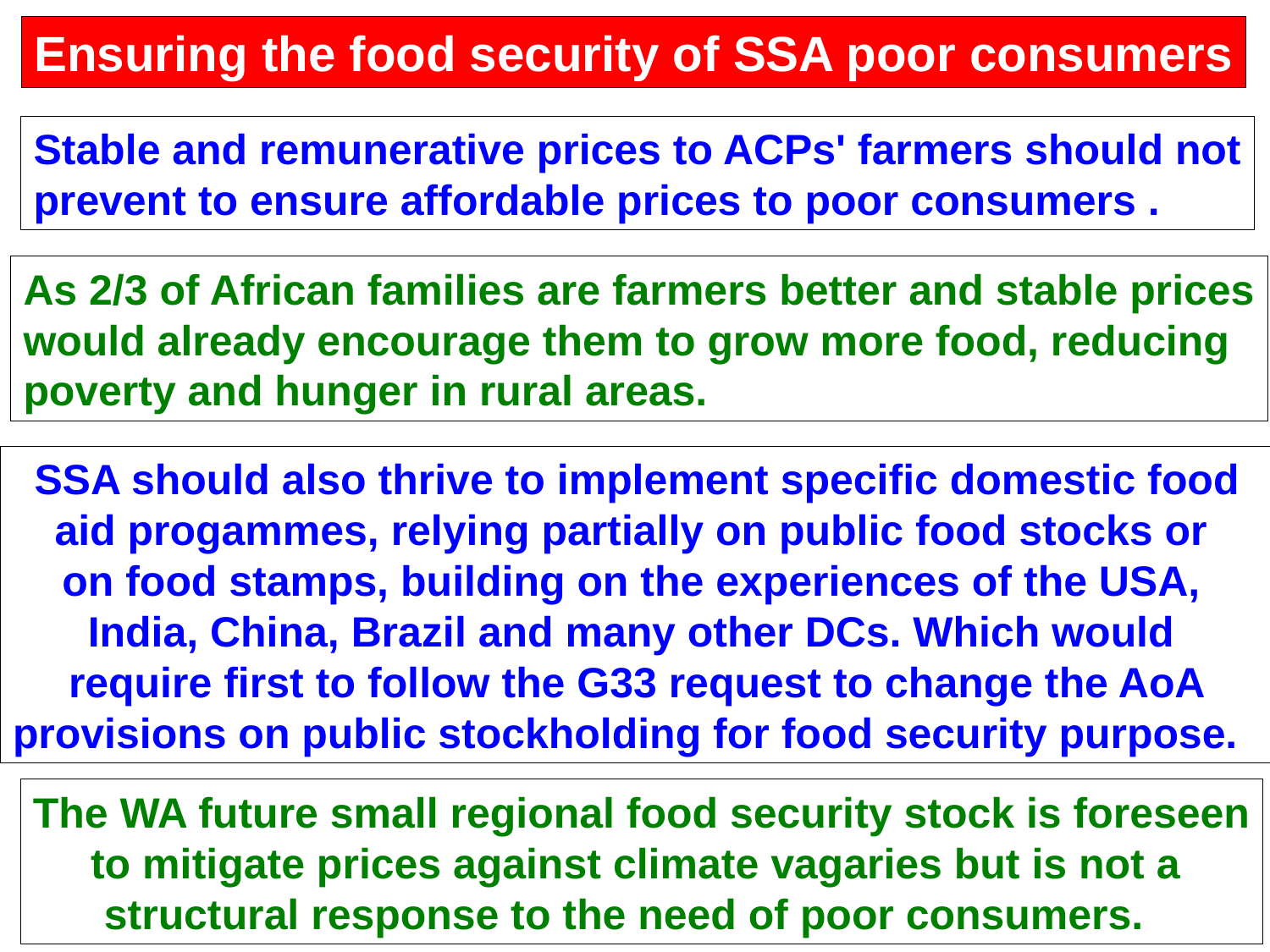

Ensuring the food security of SSA poor consumers
Stable and remunerative prices to ACPs' farmers should not
prevent to ensure affordable prices to poor consumers .
As 2/3 of African families are farmers better and stable prices
would already encourage them to grow more food, reducing
poverty and hunger in rural areas.
SSA should also thrive to implement specific domestic food
aid progammes, relying partially on public food stocks or
on food stamps, building on the experiences of the USA,
India, China, Brazil and many other DCs. Which would
require first to follow the G33 request to change the AoA
provisions on public stockholding for food security purpose.
The WA future small regional food security stock is foreseen
to mitigate prices against climate vagaries but is not a
structural response to the need of poor consumers.